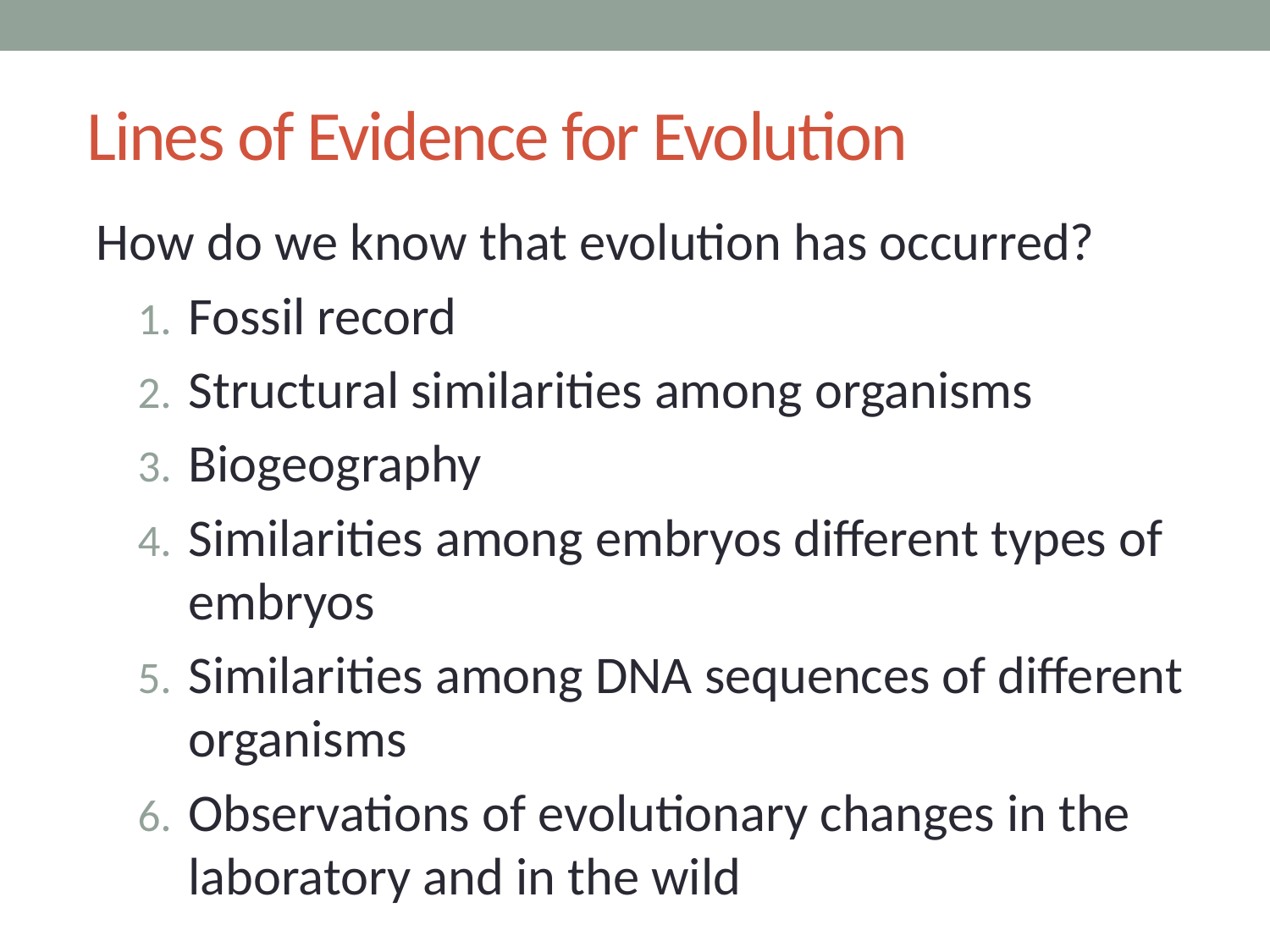

# Lines of Evidence for Evolution
 How do we know that evolution has occurred?
Fossil record
Structural similarities among organisms
Biogeography
Similarities among embryos different types of embryos
Similarities among DNA sequences of different organisms
Observations of evolutionary changes in the laboratory and in the wild